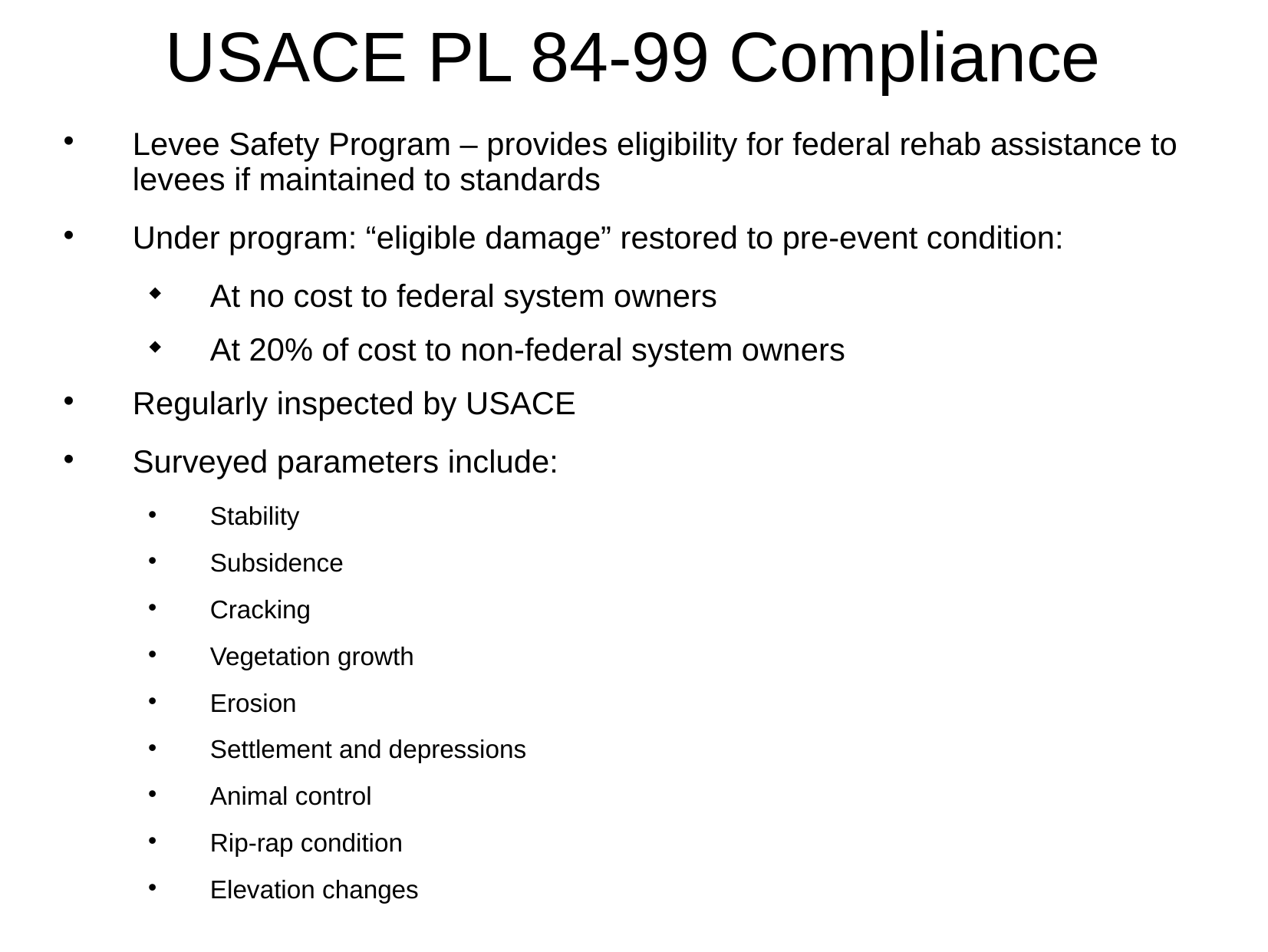

# USACE PL 84-99 Compliance
Levee Safety Program – provides eligibility for federal rehab assistance to levees if maintained to standards
Under program: “eligible damage” restored to pre-event condition:
At no cost to federal system owners
At 20% of cost to non-federal system owners
Regularly inspected by USACE
Surveyed parameters include:
Stability
Subsidence
Cracking
Vegetation growth
Erosion
Settlement and depressions
Animal control
Rip-rap condition
Elevation changes